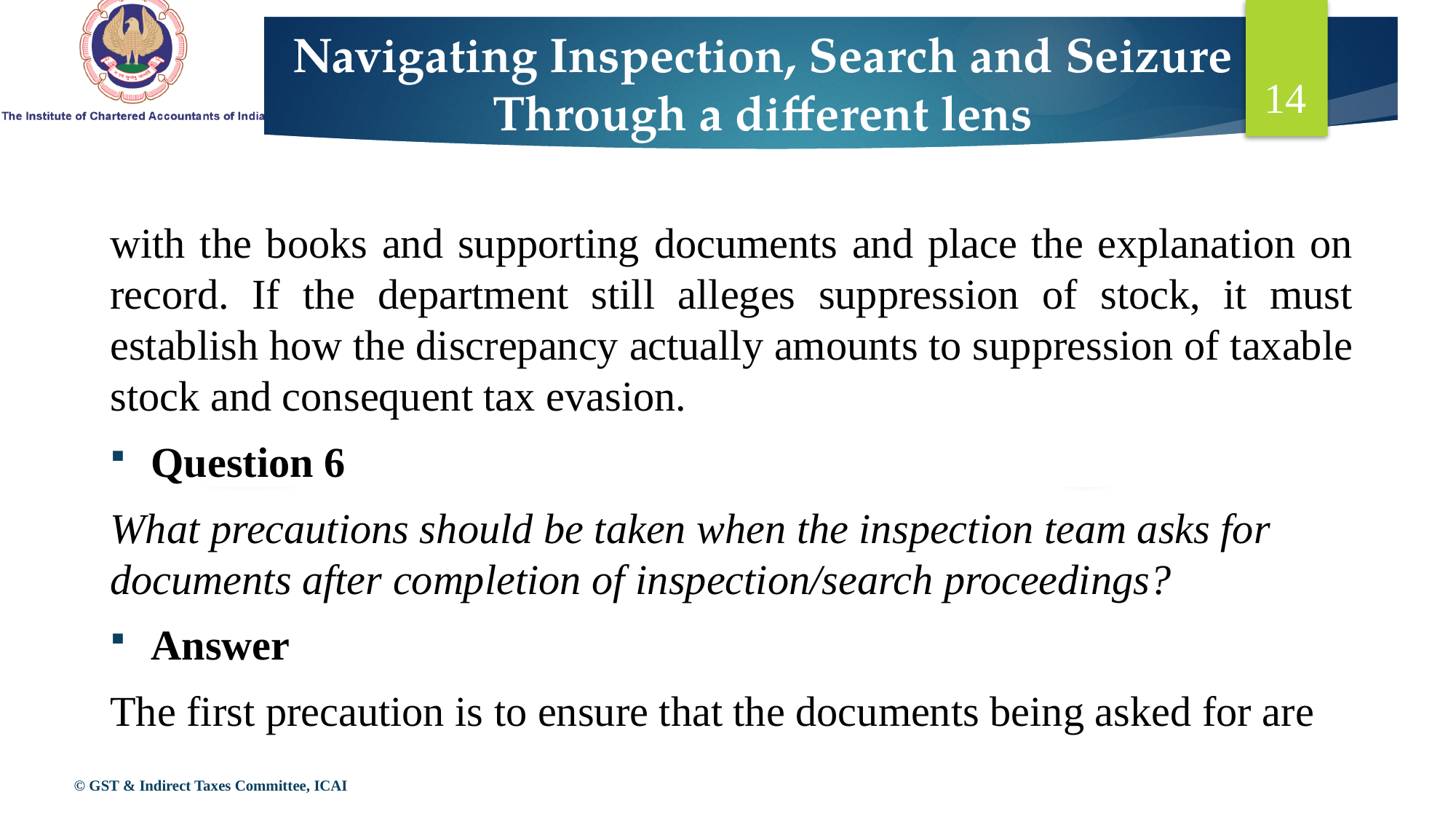

# Navigating Inspection, Search and Seizure Through a different lens
14
with the books and supporting documents and place the explanation on record. If the department still alleges suppression of stock, it must establish how the discrepancy actually amounts to suppression of taxable stock and consequent tax evasion.
Question 6
What precautions should be taken when the inspection team asks for documents after completion of inspection/search proceedings?
Answer
The first precaution is to ensure that the documents being asked for are
© GST & Indirect Taxes Committee, ICAI